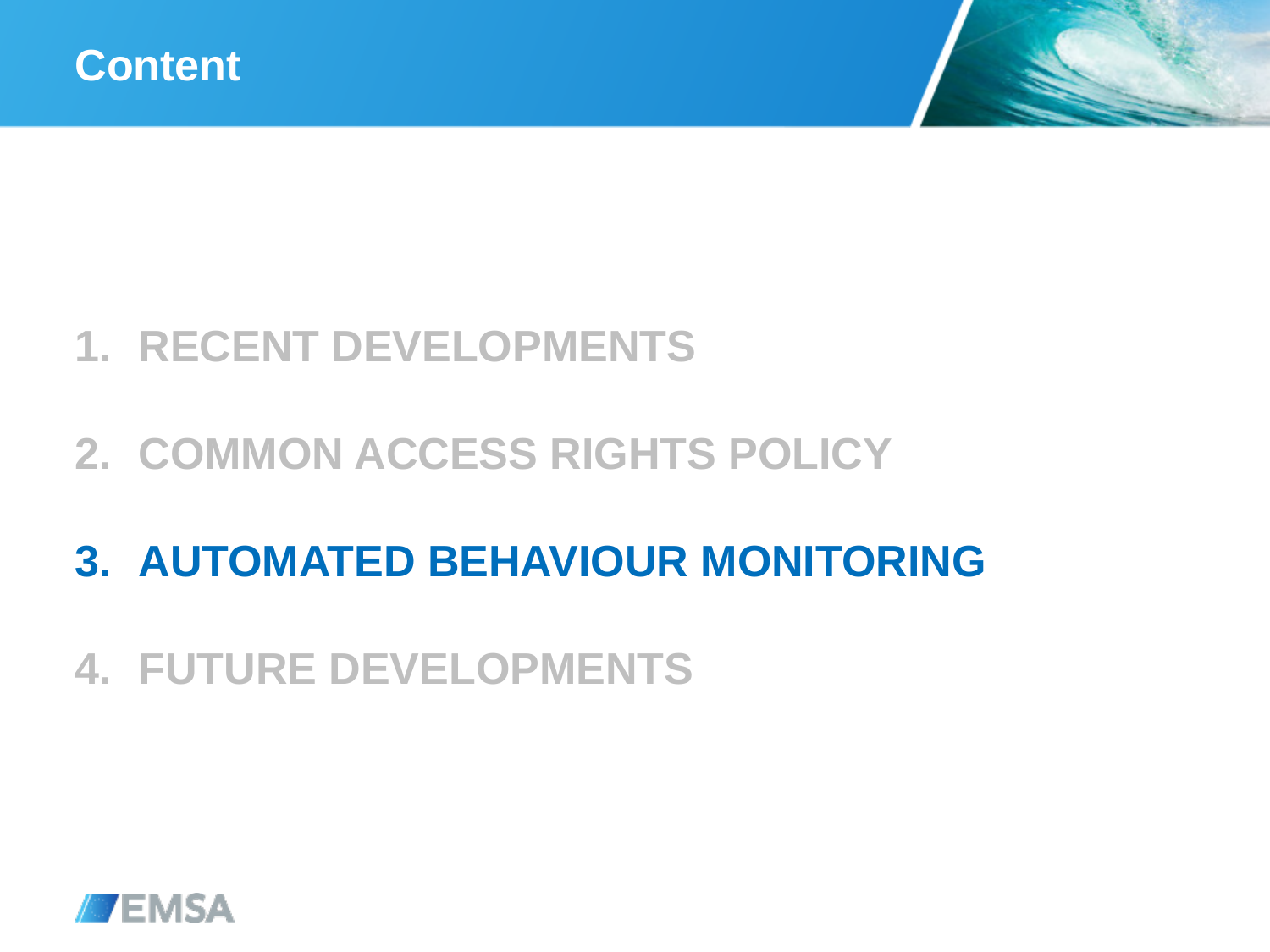

# Content
RECENT DEVELOPMENTS
COMMON ACCESS RIGHTS POLICY
AUTOMATED BEHAVIOUR MONITORING
FUTURE DEVELOPMENTS